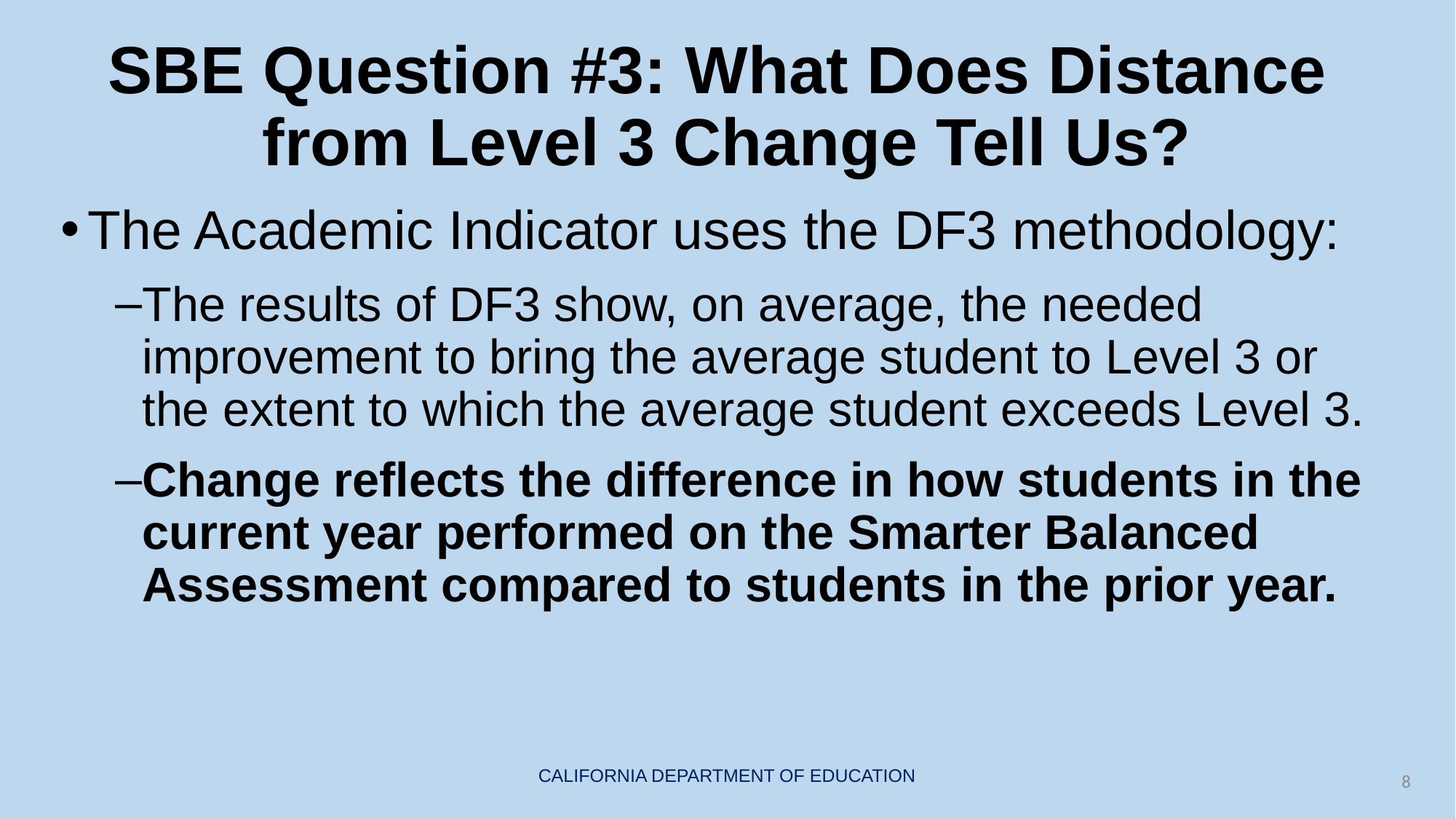

# SBE Question #3: What Does Distance from Level 3 Change Tell Us?
The Academic Indicator uses the DF3 methodology:
The results of DF3 show, on average, the needed improvement to bring the average student to Level 3 or the extent to which the average student exceeds Level 3.
Change reflects the difference in how students in the current year performed on the Smarter Balanced Assessment compared to students in the prior year.

8